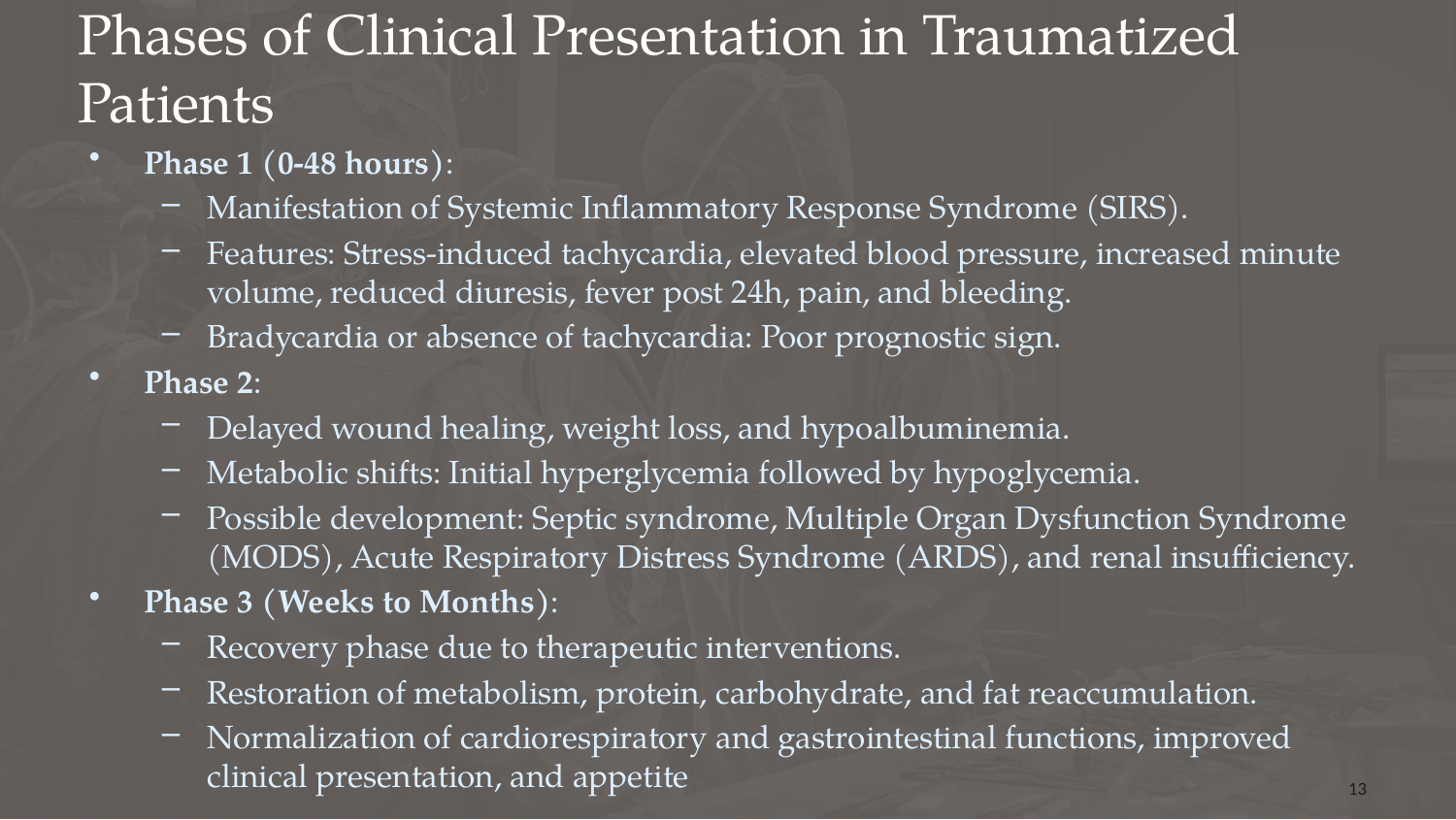

# Phases of Clinical Presentation in Traumatized Patients
Phase 1 (0-48 hours):
Manifestation of Systemic Inflammatory Response Syndrome (SIRS).
Features: Stress-induced tachycardia, elevated blood pressure, increased minute volume, reduced diuresis, fever post 24h, pain, and bleeding.
Bradycardia or absence of tachycardia: Poor prognostic sign.
Phase 2:
Delayed wound healing, weight loss, and hypoalbuminemia.
Metabolic shifts: Initial hyperglycemia followed by hypoglycemia.
Possible development: Septic syndrome, Multiple Organ Dysfunction Syndrome (MODS), Acute Respiratory Distress Syndrome (ARDS), and renal insufficiency.
Phase 3 (Weeks to Months):
Recovery phase due to therapeutic interventions.
Restoration of metabolism, protein, carbohydrate, and fat reaccumulation.
Normalization of cardiorespiratory and gastrointestinal functions, improved clinical presentation, and appetite

13